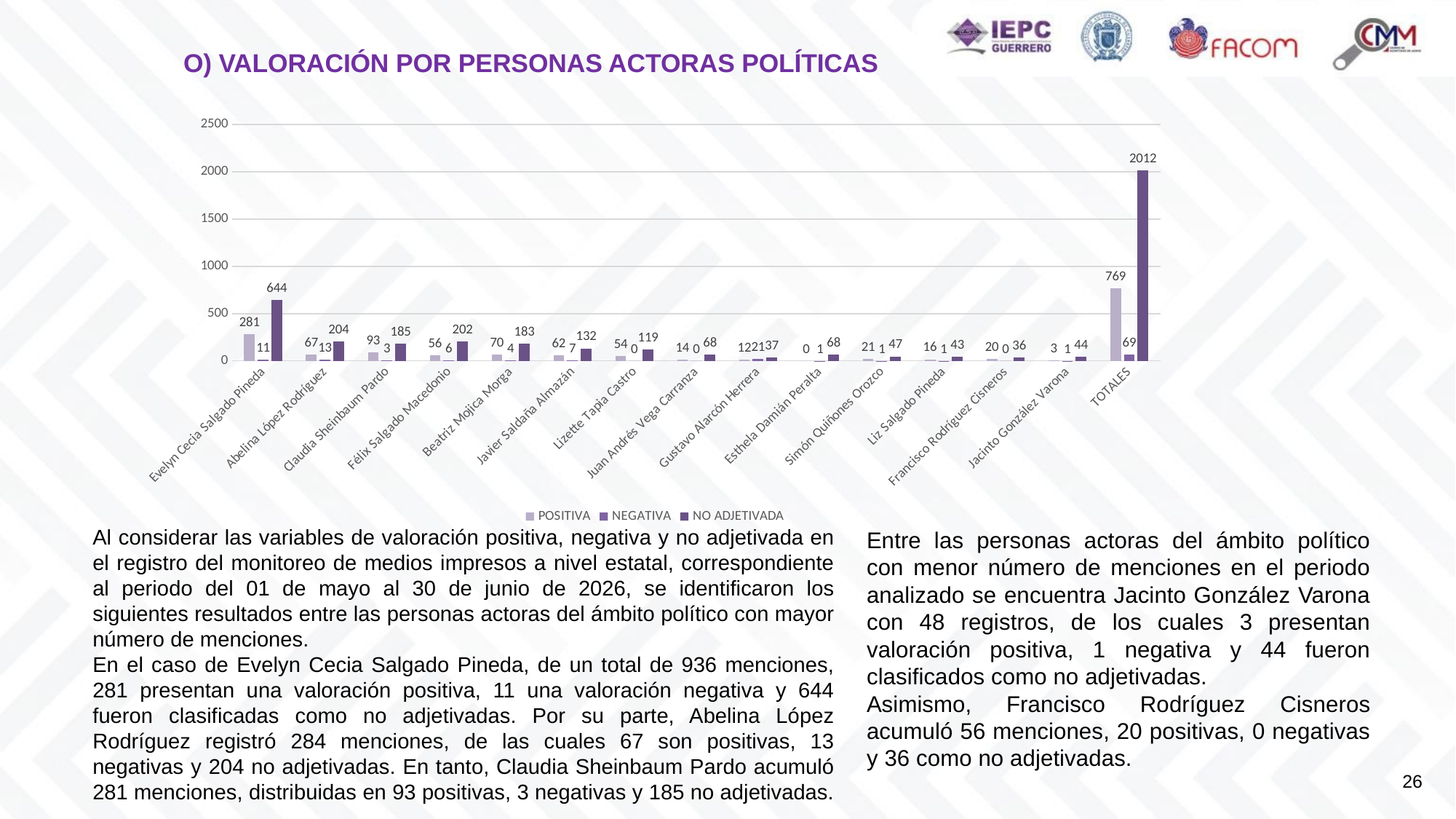

O) VALORACIÓN POR PERSONAS ACTORAS POLÍTICAS

### Chart

| Category | POSITIVA | NEGATIVA | NO ADJETIVADA |
|---|---|---|---|
| Evelyn Cecia Salgado Pineda | 281.0 | 11.0 | 644.0 |
| Abelina López Rodríguez | 67.0 | 13.0 | 204.0 |
| Claudia Sheinbaum Pardo | 93.0 | 3.0 | 185.0 |
| Félix Salgado Macedonio | 56.0 | 6.0 | 202.0 |
| Beatriz Mojica Morga | 70.0 | 4.0 | 183.0 |
| Javier Saldaña Almazán | 62.0 | 7.0 | 132.0 |
| Lizette Tapia Castro | 54.0 | 0.0 | 119.0 |
| Juan Andrés Vega Carranza | 14.0 | 0.0 | 68.0 |
| Gustavo Alarcón Herrera | 12.0 | 21.0 | 37.0 |
| Esthela Damián Peralta | 0.0 | 1.0 | 68.0 |
| Simón Quiñones Orozco | 21.0 | 1.0 | 47.0 |
| Liz Salgado Pineda | 16.0 | 1.0 | 43.0 |
| Francisco Rodríguez Cisneros | 20.0 | 0.0 | 36.0 |
| Jacinto González Varona | 3.0 | 1.0 | 44.0 |
| TOTALES | 769.0 | 69.0 | 2012.0 |
Al considerar las variables de valoración positiva, negativa y no adjetivada en el registro del monitoreo de medios impresos a nivel estatal, correspondiente al periodo del 01 de mayo al 30 de junio de 2026, se identificaron los siguientes resultados entre las personas actoras del ámbito político con mayor número de menciones.
En el caso de Evelyn Cecia Salgado Pineda, de un total de 936 menciones, 281 presentan una valoración positiva, 11 una valoración negativa y 644 fueron clasificadas como no adjetivadas. Por su parte, Abelina López Rodríguez registró 284 menciones, de las cuales 67 son positivas, 13 negativas y 204 no adjetivadas. En tanto, Claudia Sheinbaum Pardo acumuló 281 menciones, distribuidas en 93 positivas, 3 negativas y 185 no adjetivadas.

Entre las personas actoras del ámbito político con menor número de menciones en el periodo analizado se encuentra Jacinto González Varona con 48 registros, de los cuales 3 presentan valoración positiva, 1 negativa y 44 fueron clasificados como no adjetivadas.
Asimismo, Francisco Rodríguez Cisneros acumuló 56 menciones, 20 positivas, 0 negativas y 36 como no adjetivadas.
26